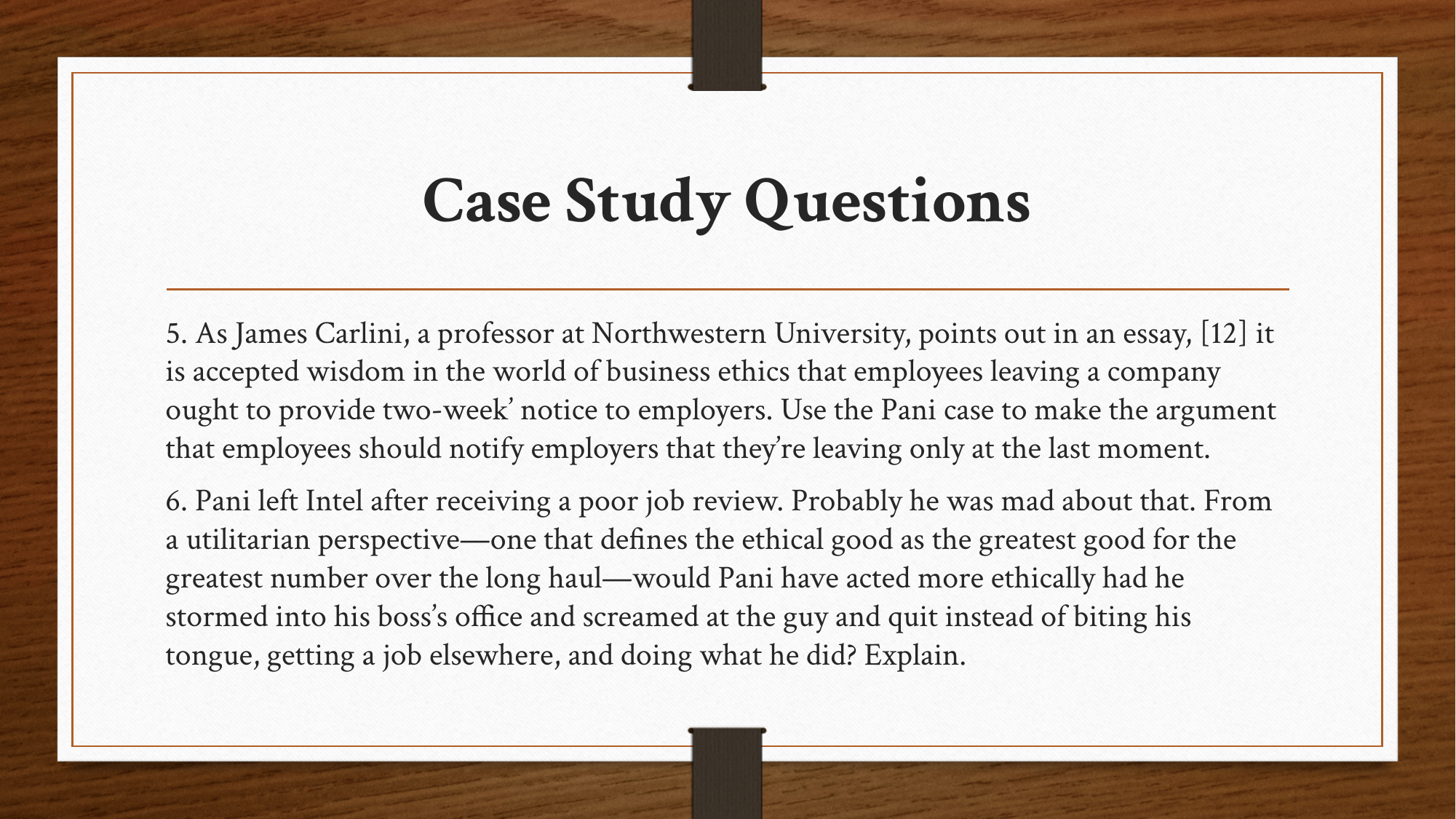

# Case Study Questions
5. As James Carlini, a professor at Northwestern University, points out in an essay, [12] it is accepted wisdom in the world of business ethics that employees leaving a company ought to provide two-week’ notice to employers. Use the Pani case to make the argument that employees should notify employers that they’re leaving only at the last moment.
6. Pani left Intel after receiving a poor job review. Probably he was mad about that. From a utilitarian perspective—one that defines the ethical good as the greatest good for the greatest number over the long haul—would Pani have acted more ethically had he stormed into his boss’s office and screamed at the guy and quit instead of biting his tongue, getting a job elsewhere, and doing what he did? Explain.